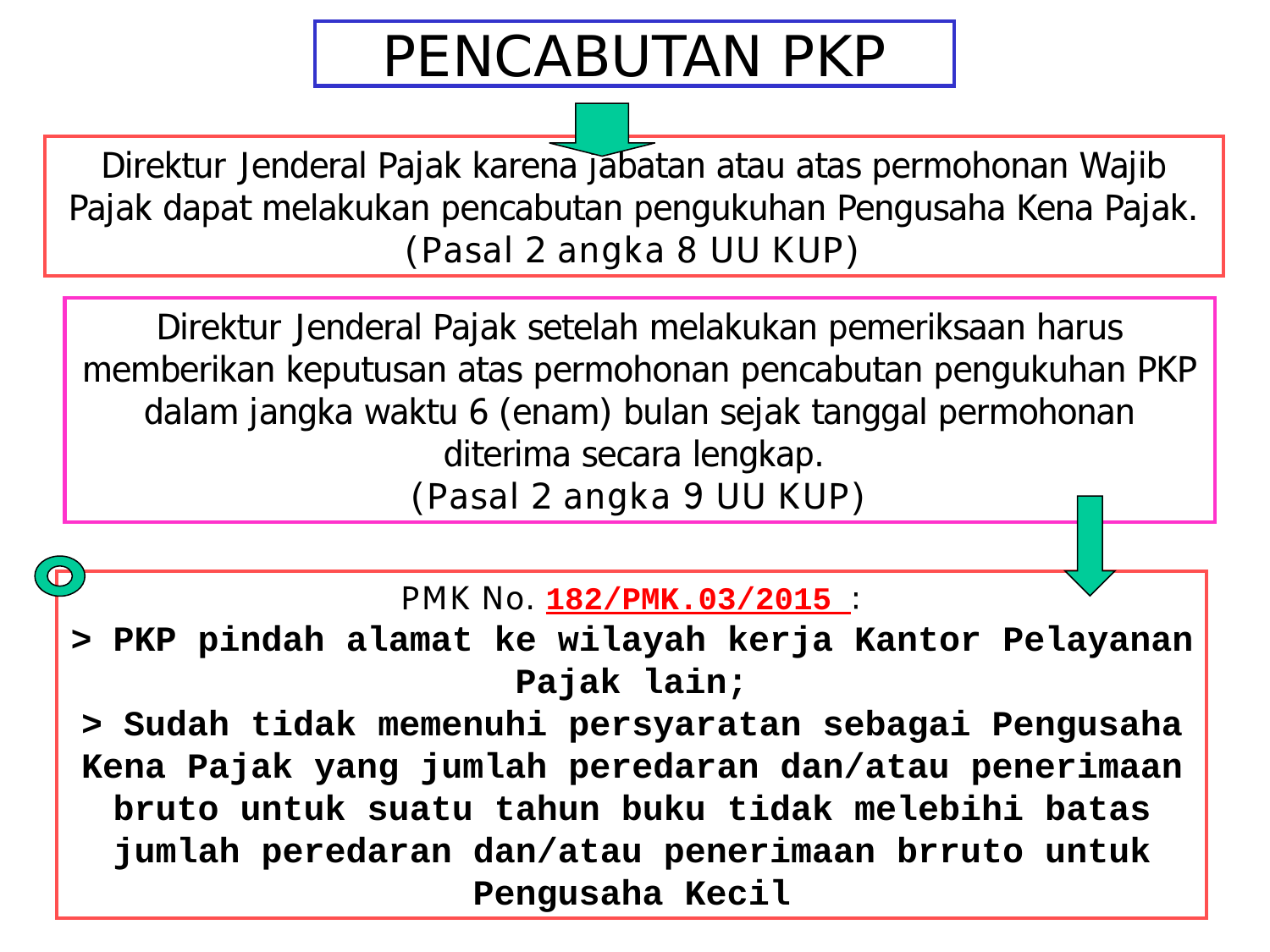

# PENCABUTAN PKP

Direktur Jenderal Pajak karena jabatan atau atas permohonan Wajib Pajak dapat melakukan pencabutan pengukuhan Pengusaha Kena Pajak.
(Pasal 2 angka 8 UU KUP)
Direktur Jenderal Pajak setelah melakukan pemeriksaan harus memberikan keputusan atas permohonan pencabutan pengukuhan PKP dalam jangka waktu 6 (enam) bulan sejak tanggal permohonan diterima secara lengkap.
(Pasal 2 angka 9 UU KUP)

PMK No. 182/PMK.03/2015 :
> PKP pindah alamat ke wilayah kerja Kantor Pelayanan Pajak lain;
> Sudah tidak memenuhi persyaratan sebagai Pengusaha Kena Pajak yang jumlah peredaran dan/atau penerimaan bruto untuk suatu tahun buku tidak melebihi batas jumlah peredaran dan/atau penerimaan brruto untuk Pengusaha Kecil